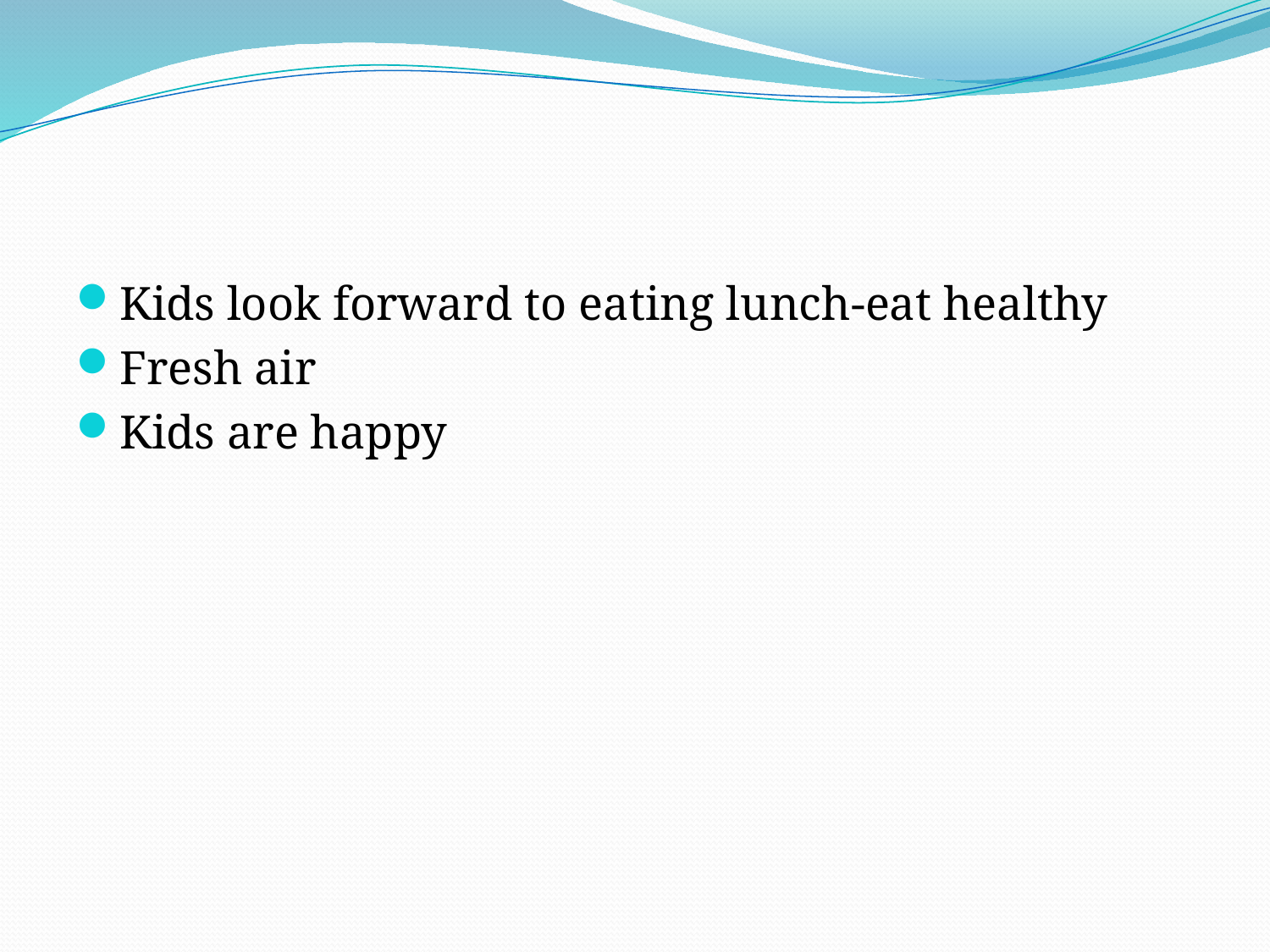

Kids look forward to eating lunch-eat healthy
Fresh air
Kids are happy